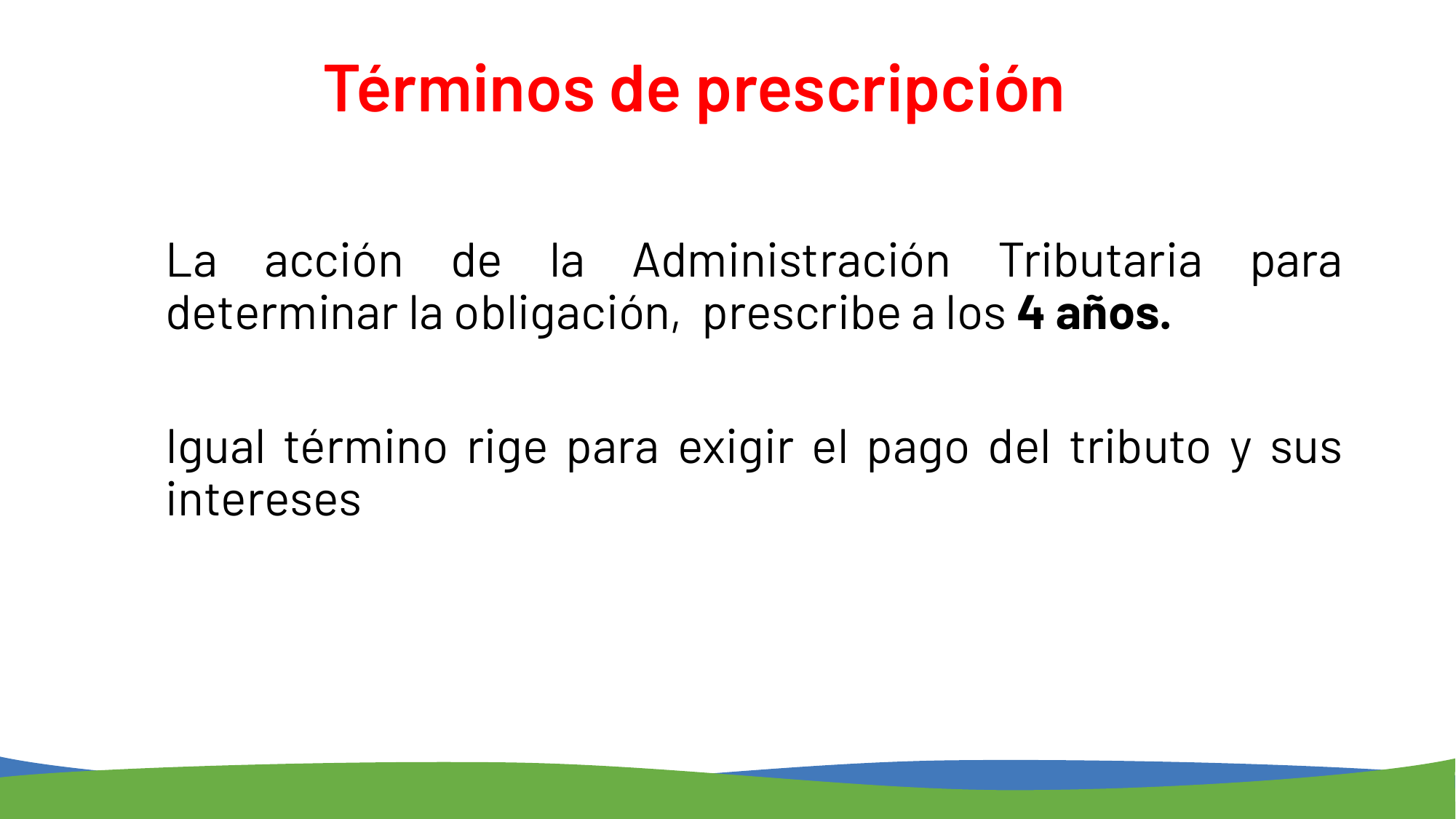

# Términos de prescripción

La acción de la Administración Tributaria para determinar la obligación,  prescribe a los 4 años.

Igual término rige para exigir el pago del tributo y sus intereses